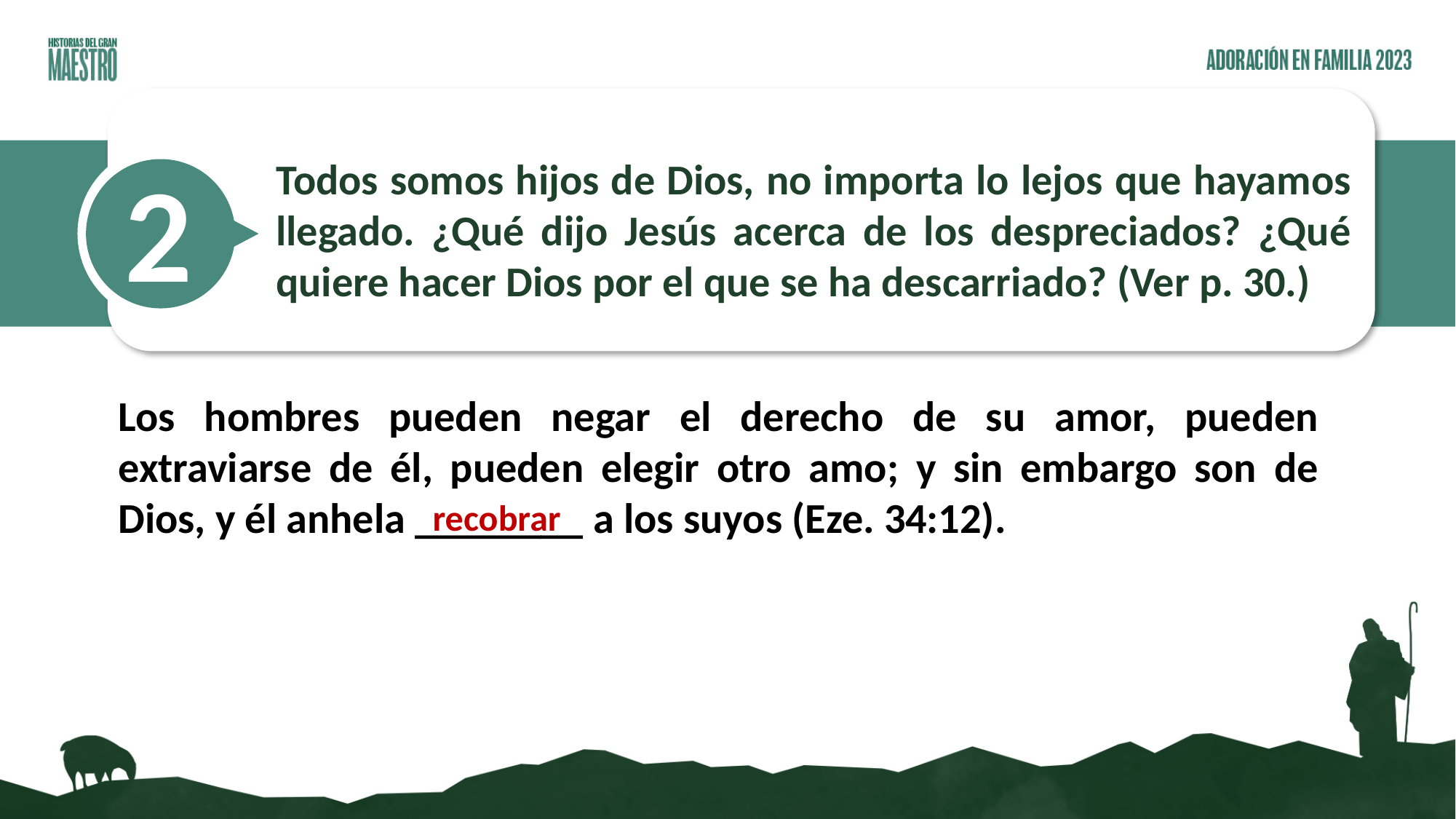

2

Todos somos hijos de Dios, no importa lo lejos que hayamos llegado. ¿Qué dijo Jesús acerca de los despreciados? ¿Qué quiere hacer Dios por el que se ha descarriado? (Ver p. 30.)
Los hombres pueden negar el derecho de su amor, pueden extraviarse de él, pueden elegir otro amo; y sin embargo son de Dios, y él anhela ________ a los suyos (Eze. 34:12).
recobrar